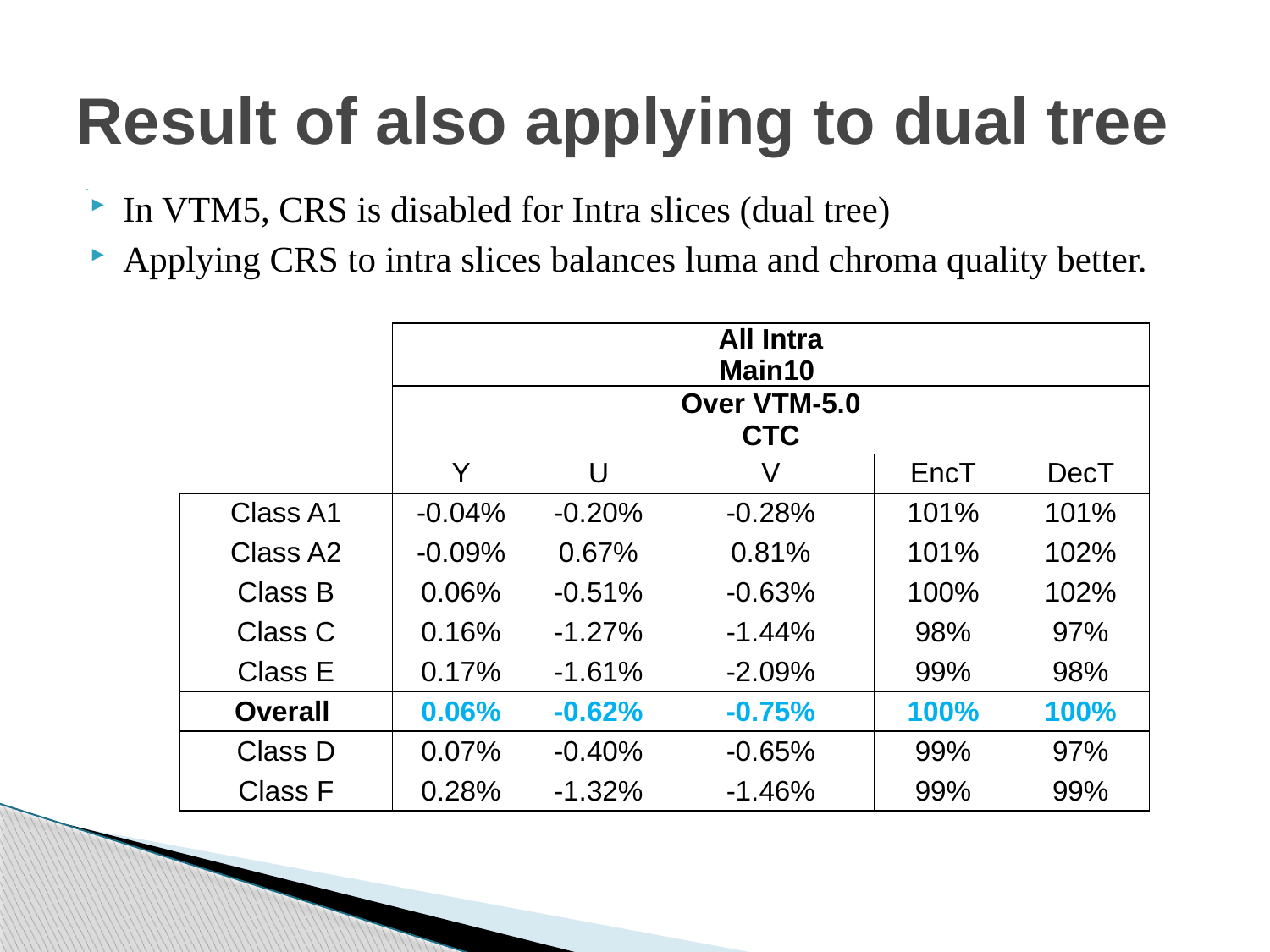

# Result of also applying to dual tree

In VTM5, CRS is disabled for Intra slices (dual tree)
Applying CRS to intra slices balances luma and chroma quality better.

|  |  |  | All Intra Main10 |  |  |
| --- | --- | --- | --- | --- | --- |
|  |  |  | Over VTM-5.0 CTC |  |  |
|  | Y | U | V | EncT | DecT |
| Class A1 | -0.04% | -0.20% | -0.28% | 101% | 101% |
| Class A2 | -0.09% | 0.67% | 0.81% | 101% | 102% |
| Class B | 0.06% | -0.51% | -0.63% | 100% | 102% |
| Class C | 0.16% | -1.27% | -1.44% | 98% | 97% |
| Class E | 0.17% | -1.61% | -2.09% | 99% | 98% |
| Overall | 0.06% | -0.62% | -0.75% | 100% | 100% |
| Class D | 0.07% | -0.40% | -0.65% | 99% | 97% |
| Class F | 0.28% | -1.32% | -1.46% | 99% | 99% |